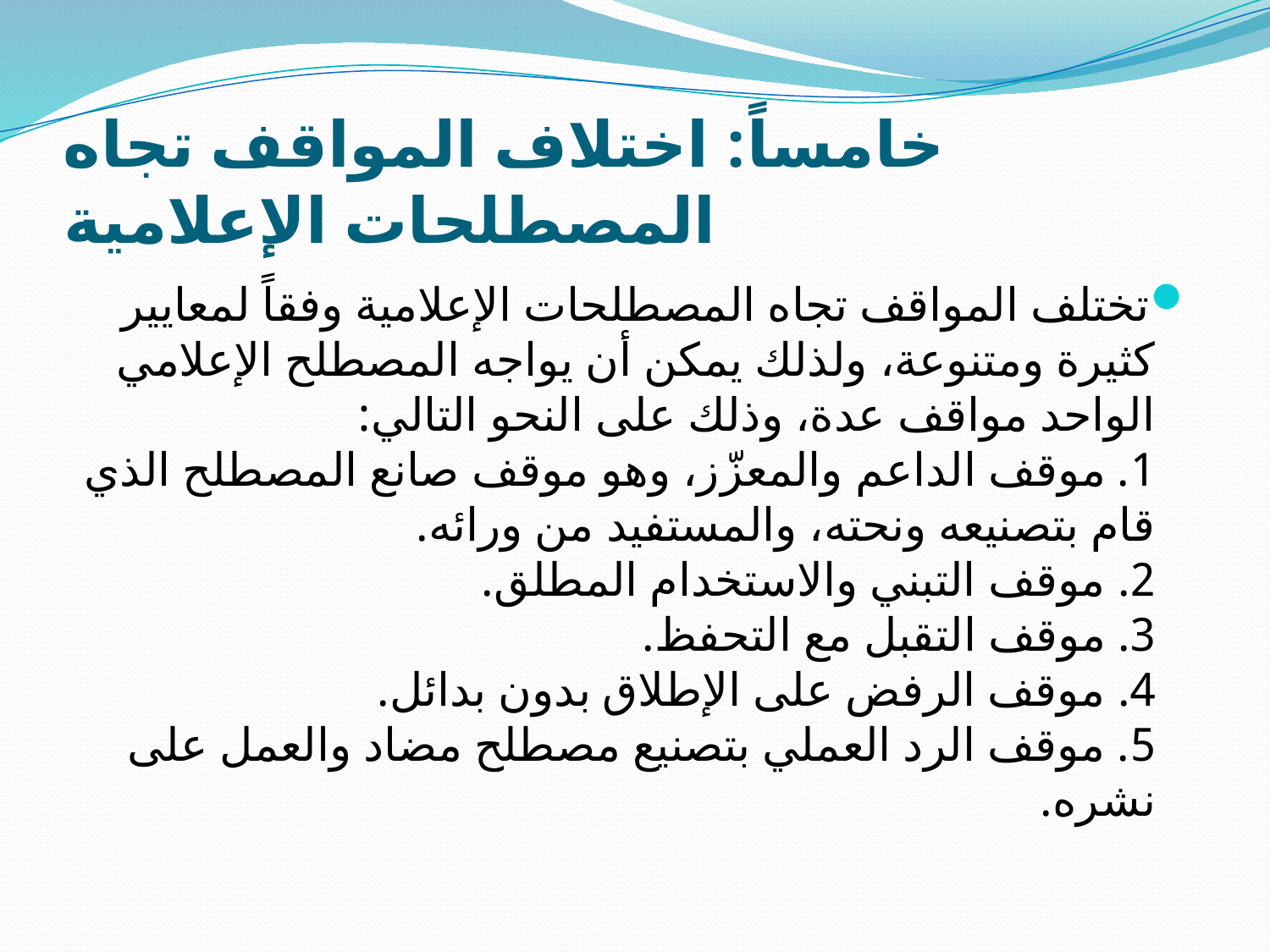

# خامساً: اختلاف المواقف تجاه المصطلحات الإعلامية
تختلف المواقف تجاه المصطلحات الإعلامية وفقاً لمعايير كثيرة ومتنوعة، ولذلك يمكن أن يواجه المصطلح الإعلامي الواحد مواقف عدة، وذلك على النحو التالي: 
1. موقف الداعم والمعزّز، وهو موقف صانع المصطلح الذي قام بتصنيعه ونحته، والمستفيد من ورائه. 
2. موقف التبني والاستخدام المطلق. 
3. موقف التقبل مع التحفظ. 
4. موقف الرفض على الإطلاق بدون بدائل.
5. موقف الرد العملي بتصنيع مصطلح مضاد والعمل على نشره.